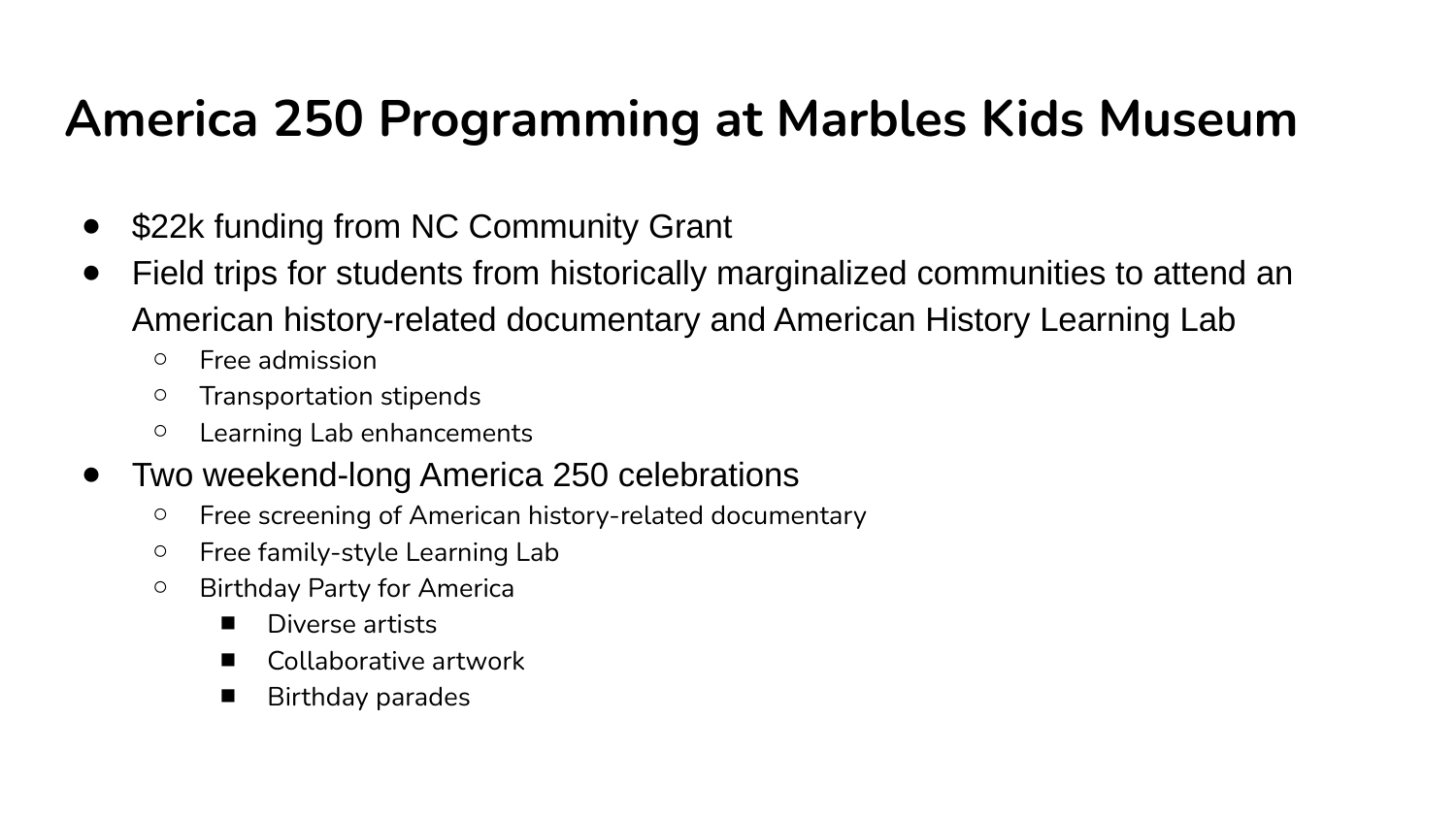

# America 250 Programming at Marbles Kids Museum
$22k funding from NC Community Grant
Field trips for students from historically marginalized communities to attend an American history-related documentary and American History Learning Lab
Free admission
Transportation stipends
Learning Lab enhancements
Two weekend-long America 250 celebrations
Free screening of American history-related documentary
Free family-style Learning Lab
Birthday Party for America
Diverse artists
Collaborative artwork
Birthday parades